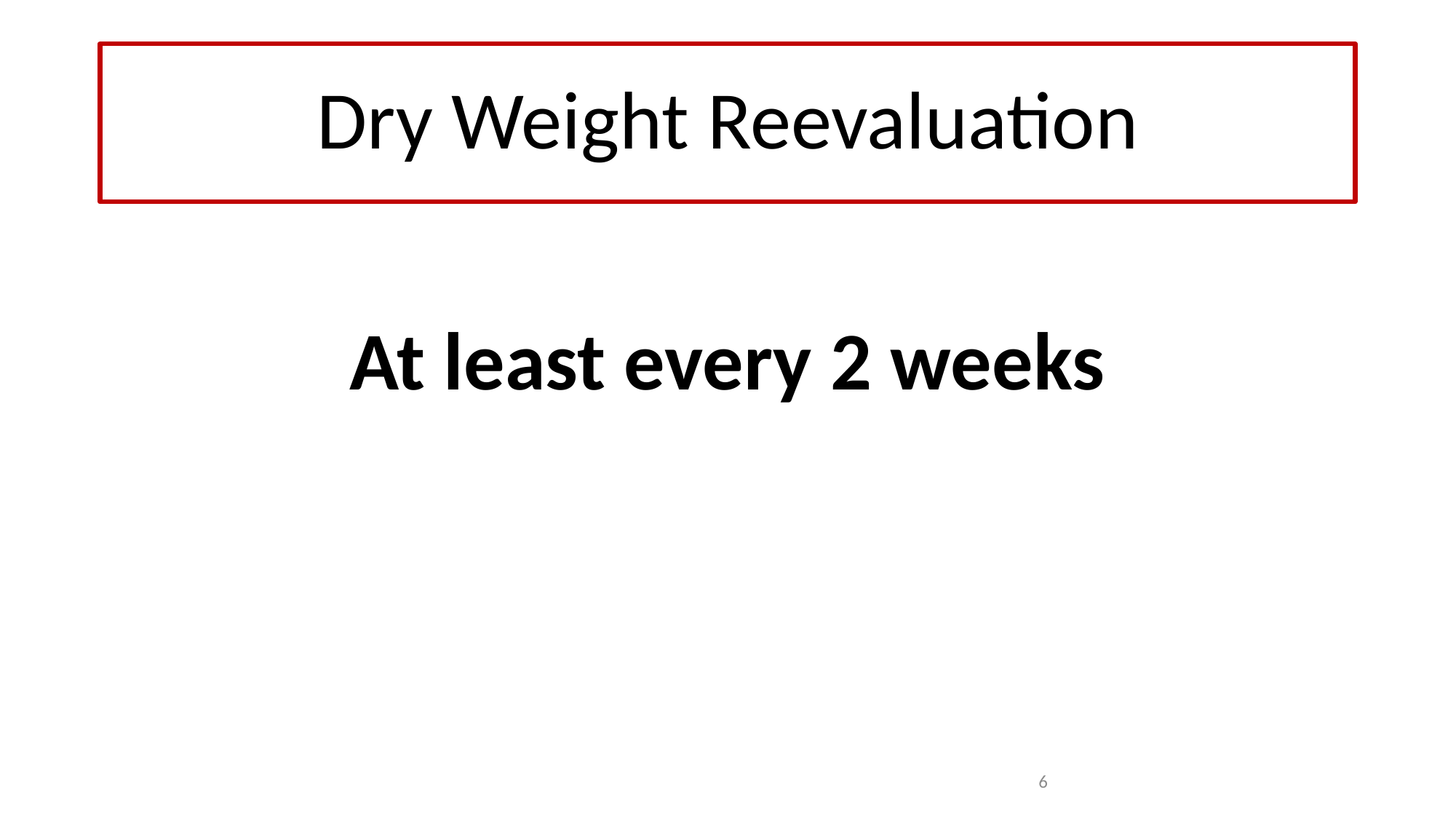

# Dry Weight Reevaluation
At least every 2 weeks
6